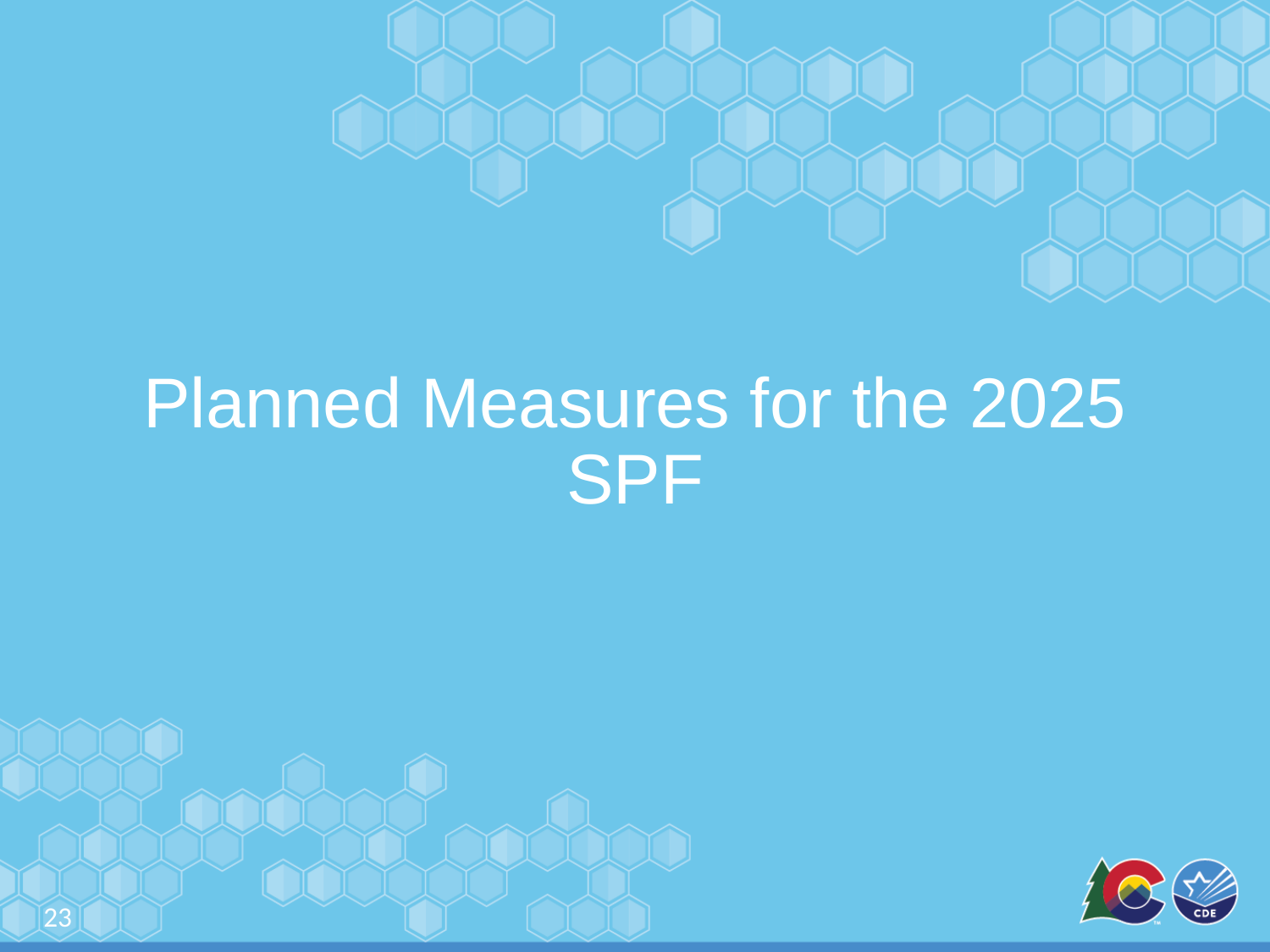

# Planned Measures for the 2025 SPF
23